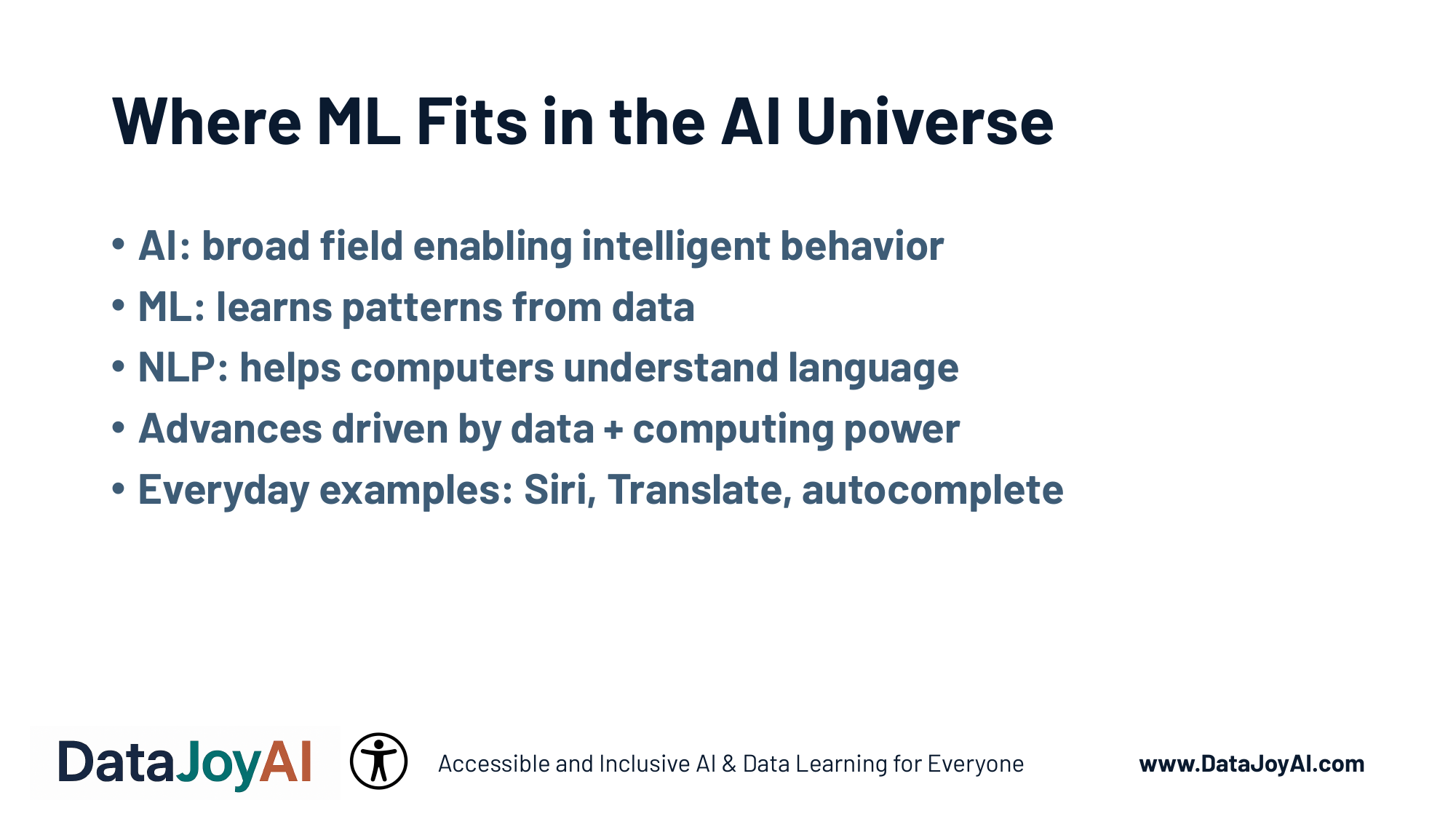

# Where ML Fits in the AI Universe
AI: broad field enabling intelligent behavior
ML: learns patterns from data
NLP: helps computers understand language
Advances driven by data + computing power
Everyday examples: Siri, Translate, autocomplete